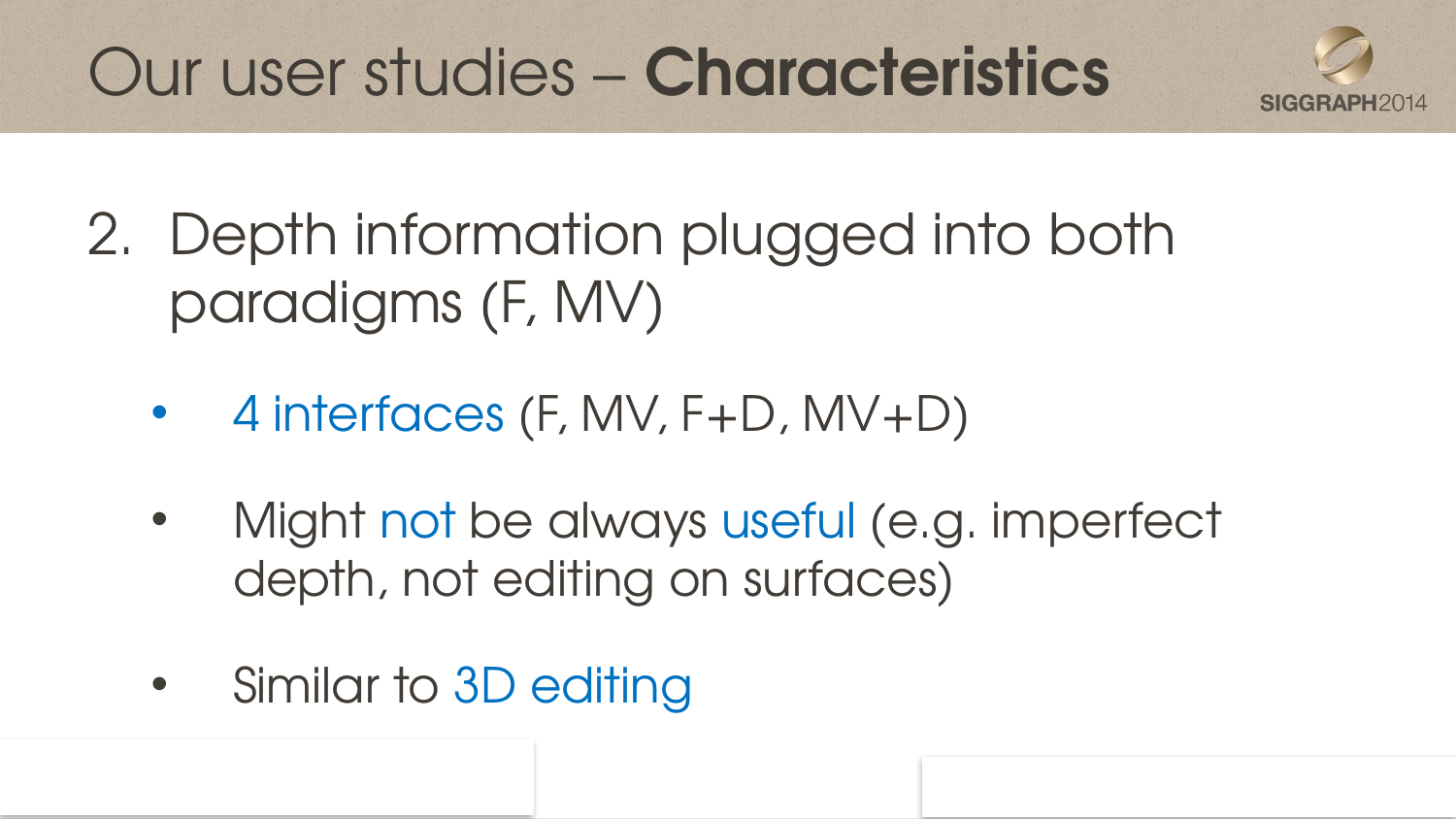

Our user studies – Characteristics
Depth information plugged into both paradigms (F, MV)
4 interfaces (F, MV, F+D, MV+D)
Might not be always useful (e.g. imperfect depth, not editing on surfaces)
Similar to 3D editing